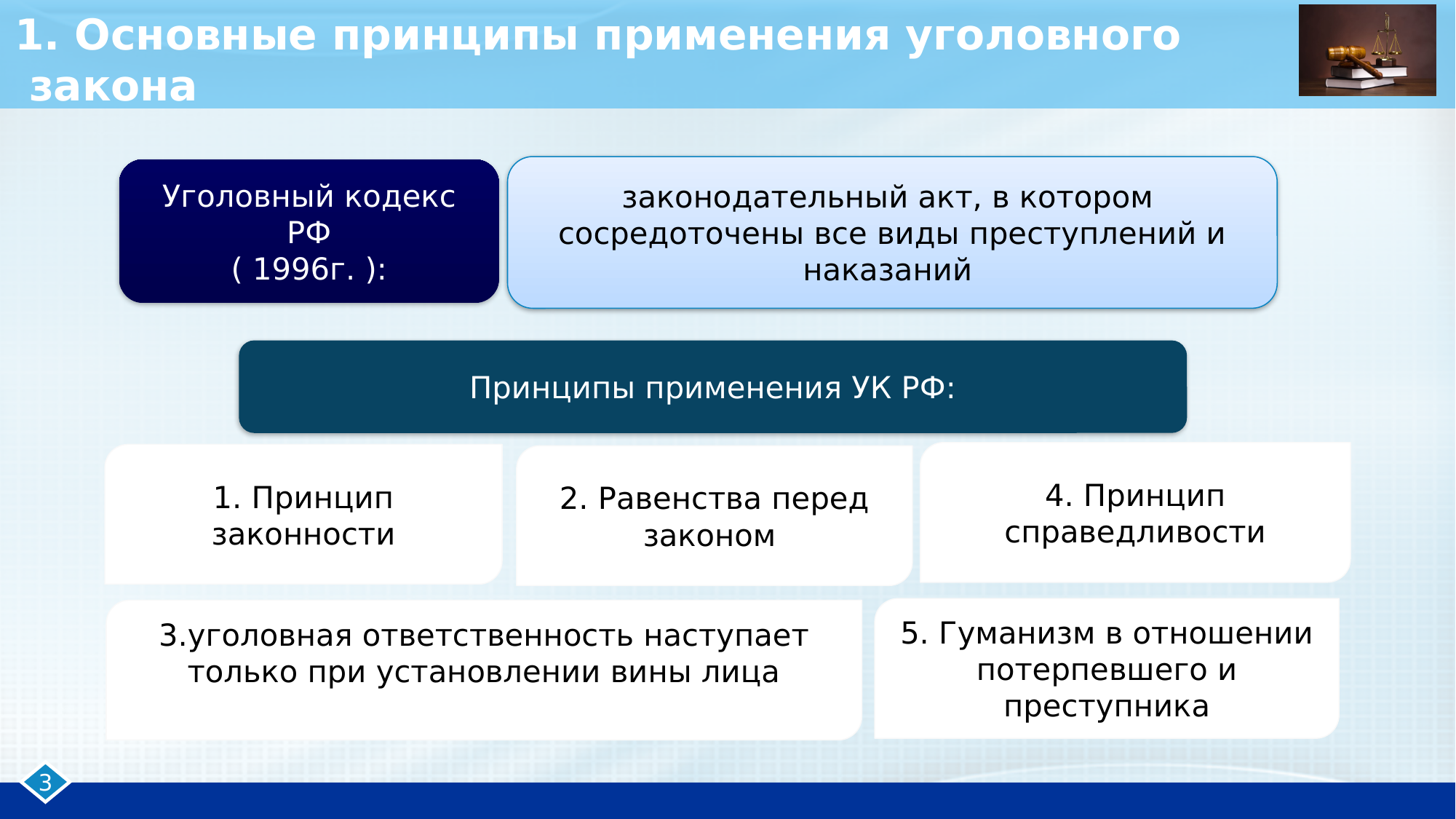

# 1. Основные принципы применения уголовного закона
законодательный акт, в котором  сосредоточены все виды преступлений и наказаний
Уголовный кодекс РФ
( 1996г. ):
Принципы применения УК РФ:
4. Принцип справедливости
1. Принцип законности
2. Равенства перед законом
5. Гуманизм в отношении потерпевшего и преступника
3.уголовная ответственность наступает только при установлении вины лица